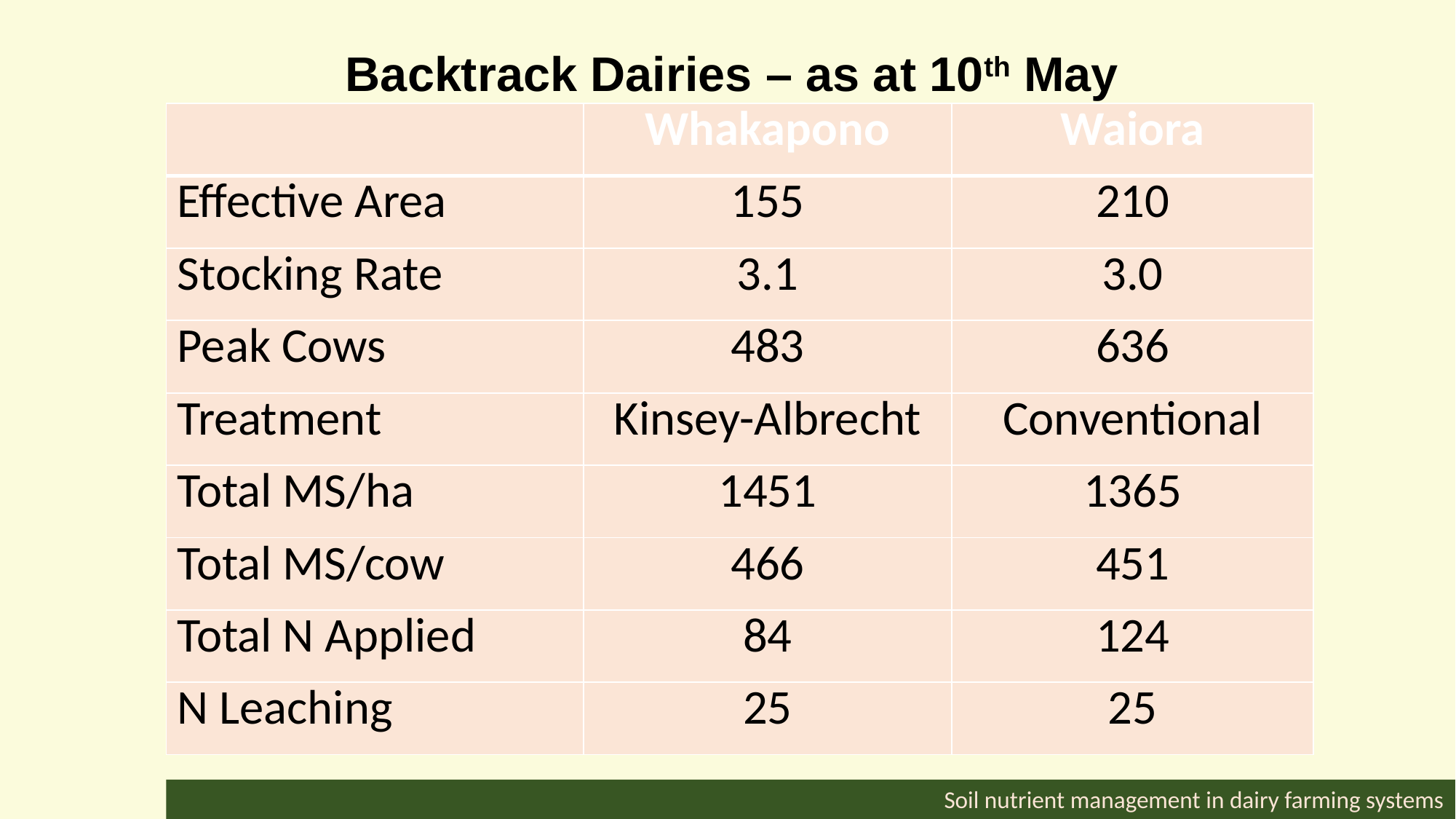

Backtrack Dairies – as at 10th May

|  | Whakapono | Waiora |
| --- | --- | --- |
| Effective Area | 155 | 210 |
| Stocking Rate | 3.1 | 3.0 |
| Peak Cows | 483 | 636 |
| Treatment | Kinsey-Albrecht | Conventional |
| Total MS/ha | 1451 | 1365 |
| Total MS/cow | 466 | 451 |
| Total N Applied | 84 | 124 |
| N Leaching | 25 | 25 |
# Soil nutrient management in dairy farming systems